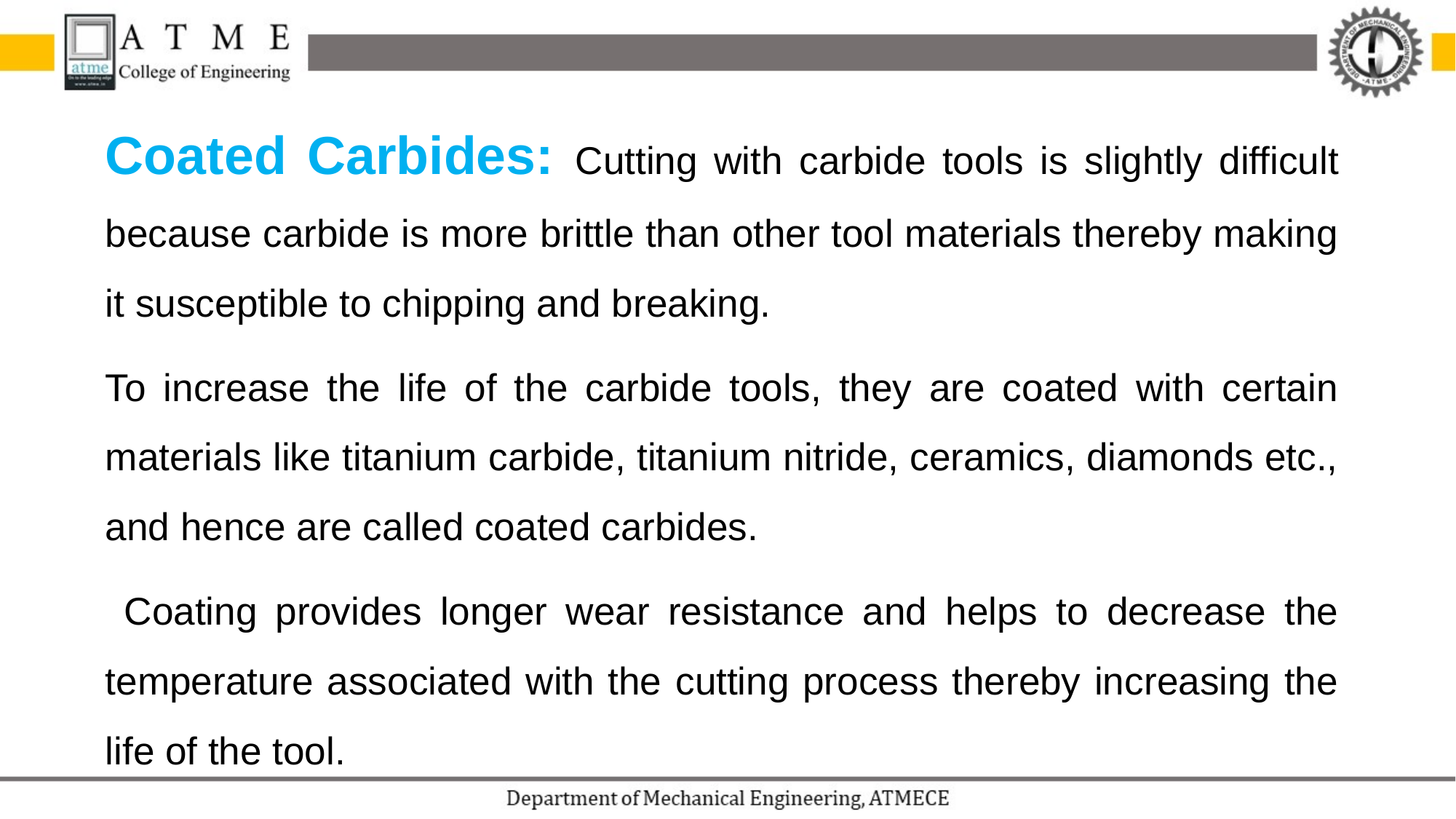

Coated Carbides: Cutting with carbide tools is slightly difficult because carbide is more brittle than other tool materials thereby making it susceptible to chipping and breaking.
To increase the life of the carbide tools, they are coated with certain materials like titanium carbide, titanium nitride, ceramics, diamonds etc., and hence are called coated carbides.
 Coating provides longer wear resistance and helps to decrease the temperature associated with the cutting process thereby increasing the life of the tool.